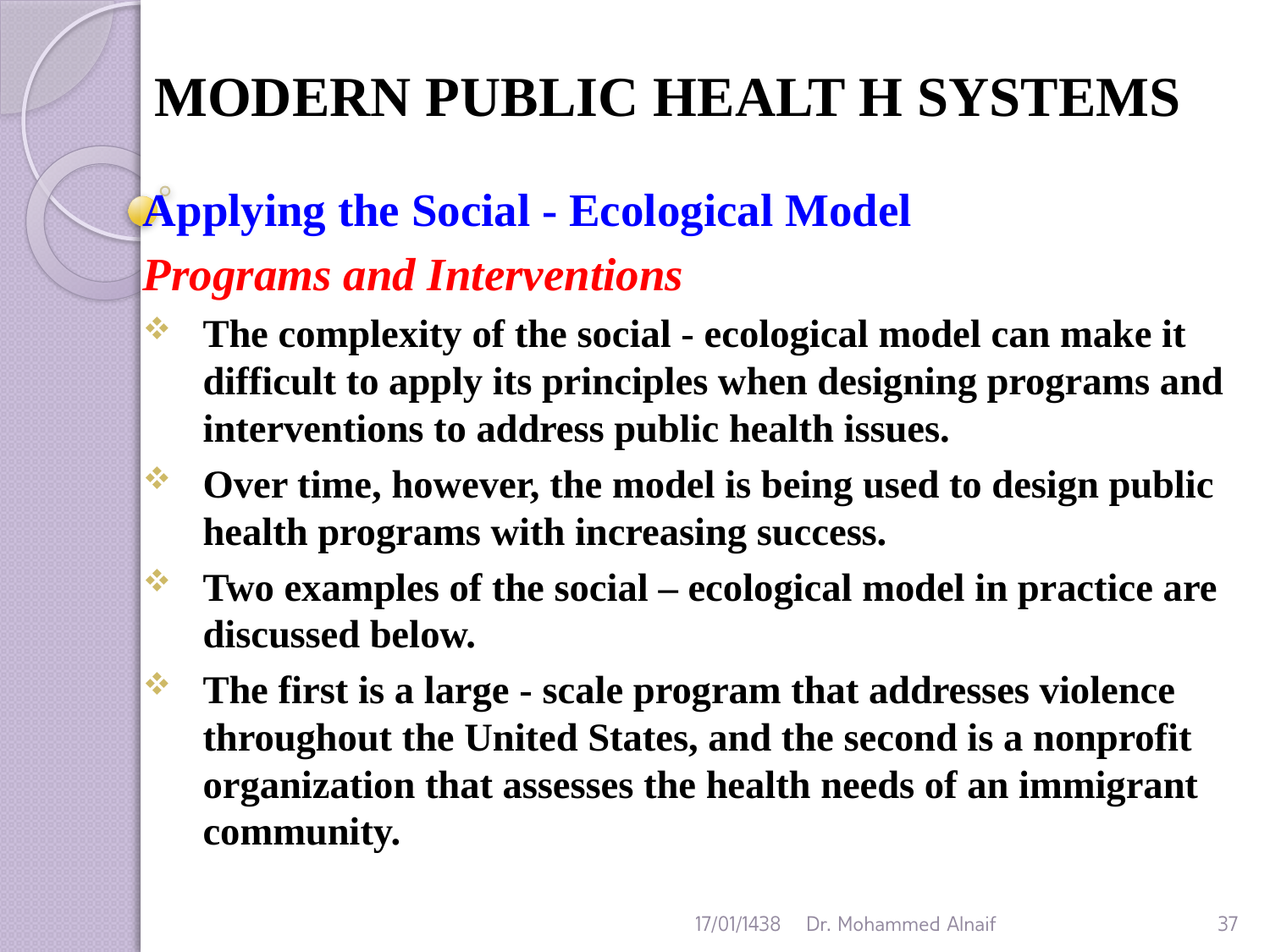

# MODERN PUBLIC HEALT H SYSTEMS
Applying the Social - Ecological Model
Programs and Interventions
The complexity of the social - ecological model can make it difficult to apply its principles when designing programs and interventions to address public health issues.
Over time, however, the model is being used to design public health programs with increasing success.
Two examples of the social – ecological model in practice are discussed below.
The first is a large - scale program that addresses violence throughout the United States, and the second is a nonprofit organization that assesses the health needs of an immigrant community.
17/01/1438
Dr. Mohammed Alnaif
37